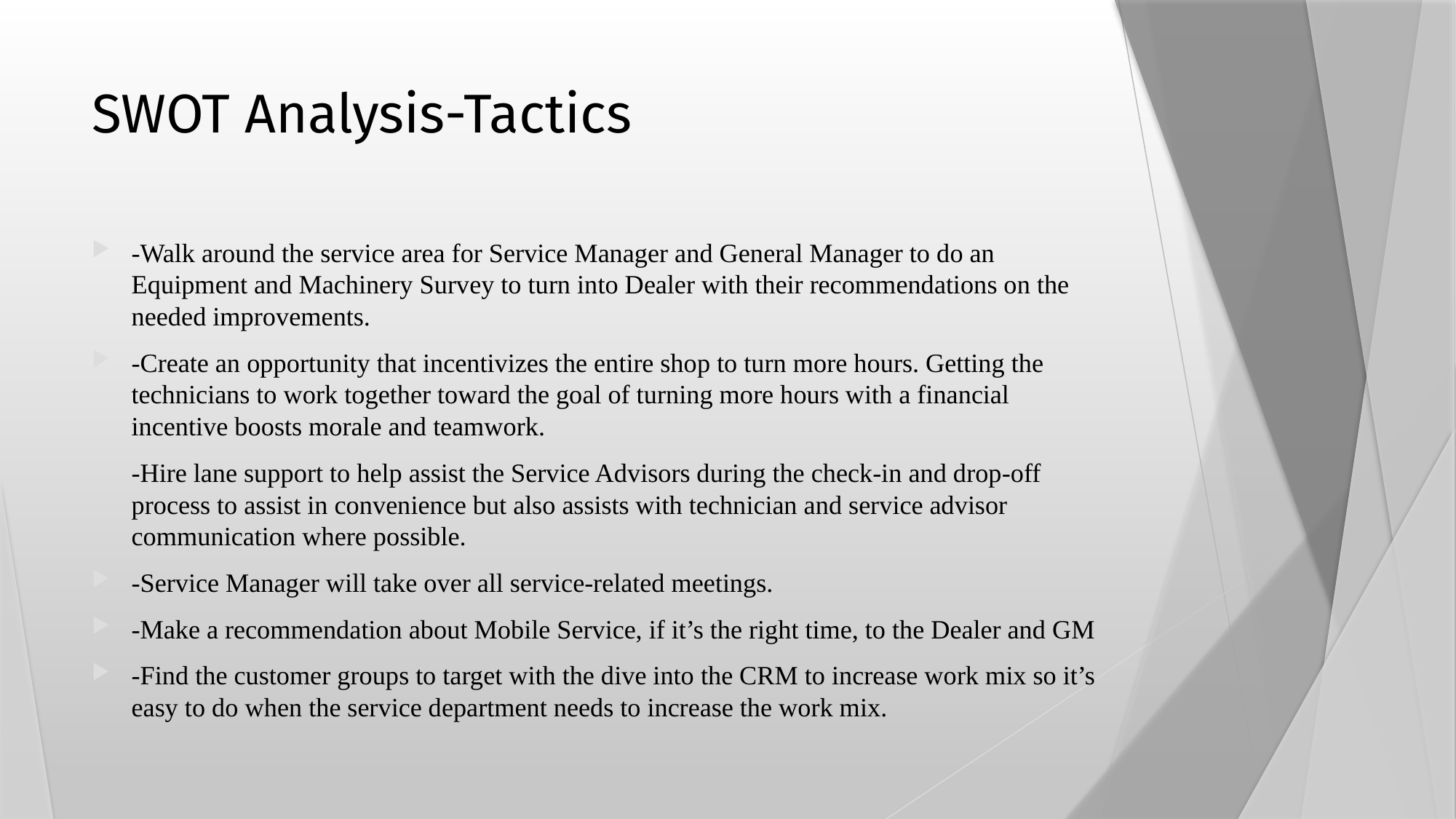

# SWOT Analysis-Tactics
-Walk around the service area for Service Manager and General Manager to do an Equipment and Machinery Survey to turn into Dealer with their recommendations on the needed improvements.
-Create an opportunity that incentivizes the entire shop to turn more hours. Getting the technicians to work together toward the goal of turning more hours with a financial incentive boosts morale and teamwork.
-Hire lane support to help assist the Service Advisors during the check-in and drop-off process to assist in convenience but also assists with technician and service advisor communication where possible.
-Service Manager will take over all service-related meetings.
-Make a recommendation about Mobile Service, if it’s the right time, to the Dealer and GM
-Find the customer groups to target with the dive into the CRM to increase work mix so it’s easy to do when the service department needs to increase the work mix.